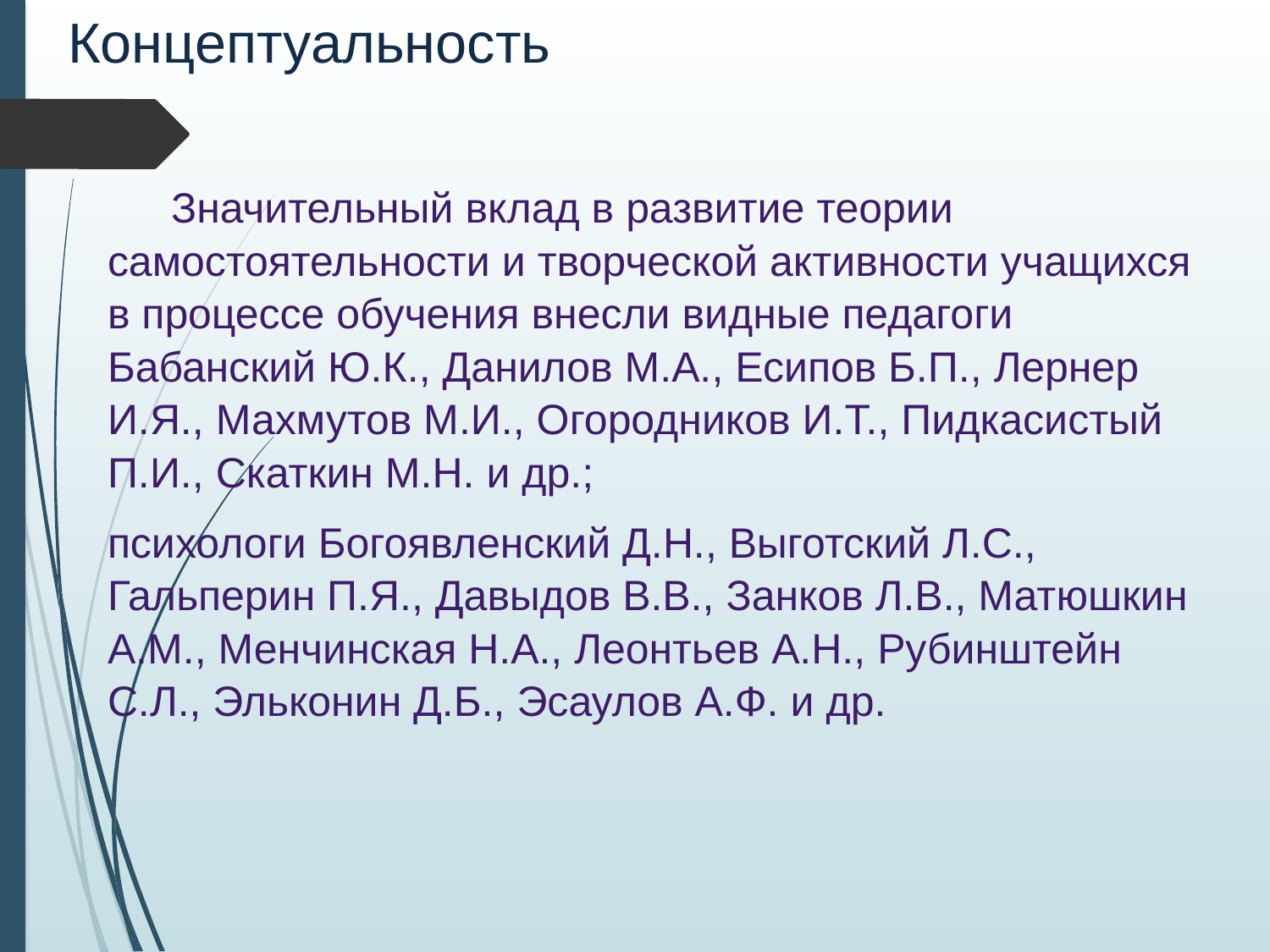

# Концептуальность
Значительный вклад в развитие теории самостоятельности и творческой активности учащихся в процессе обучения внесли видные педагоги Бабанский Ю.К., Данилов М.А., Есипов Б.П., Лернер И.Я., Махмутов М.И., Огородников И.Т., Пидкасистый П.И., Скаткин М.Н. и др.;
психологи Богоявленский Д.Н., Выготский Л.С., Гальперин П.Я., Давыдов В.В., Занков Л.В., Матюшкин А.М., Менчинская Н.А., Леонтьев А.Н., Рубинштейн С.Л., Эльконин Д.Б., Эсаулов А.Ф. и др.